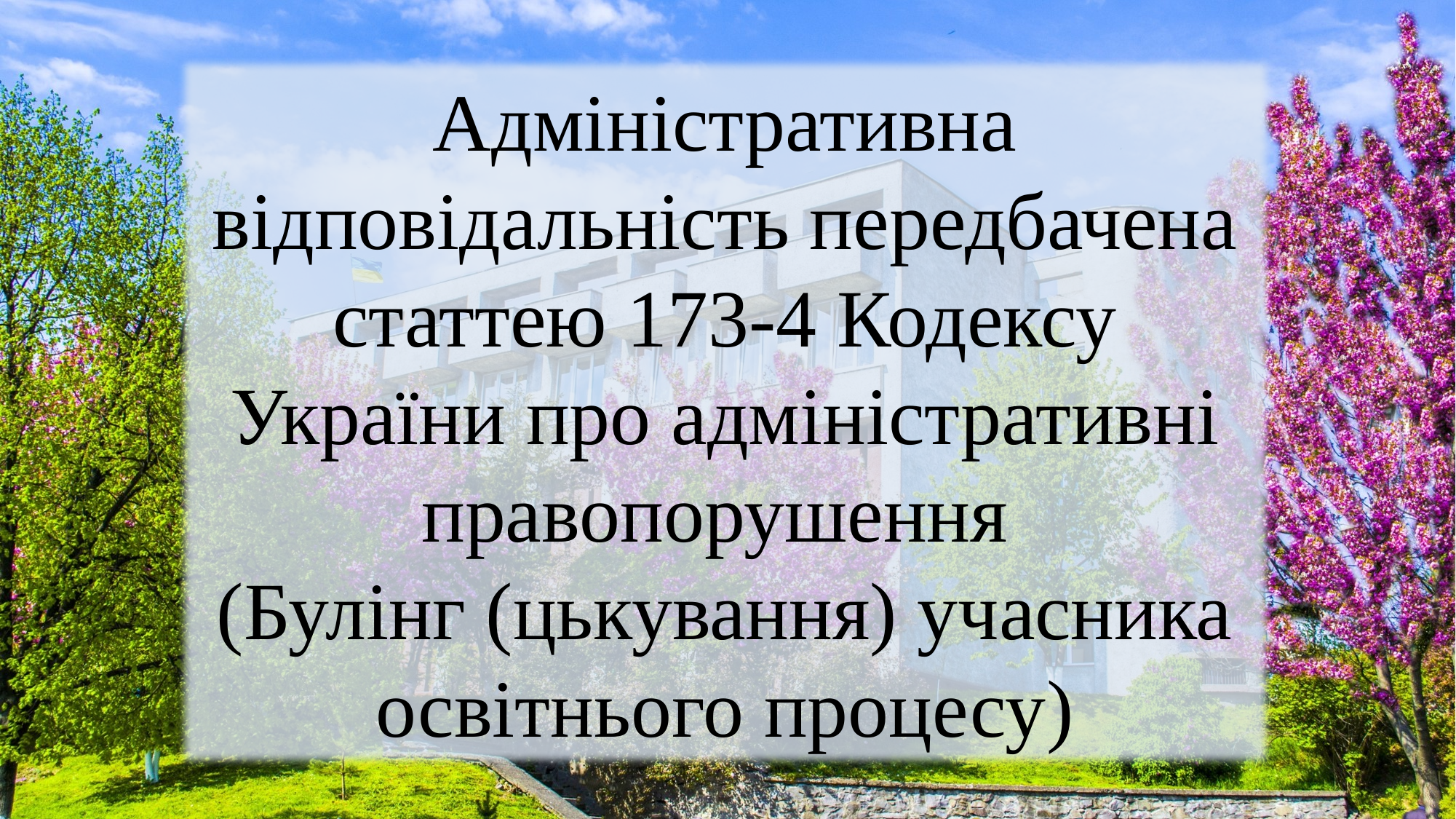

Адміністративна відповідальність передбачена статтею 173-4 Кодексу України про адміністративні правопорушення
(Булінг (цькування) учасника освітнього процесу)